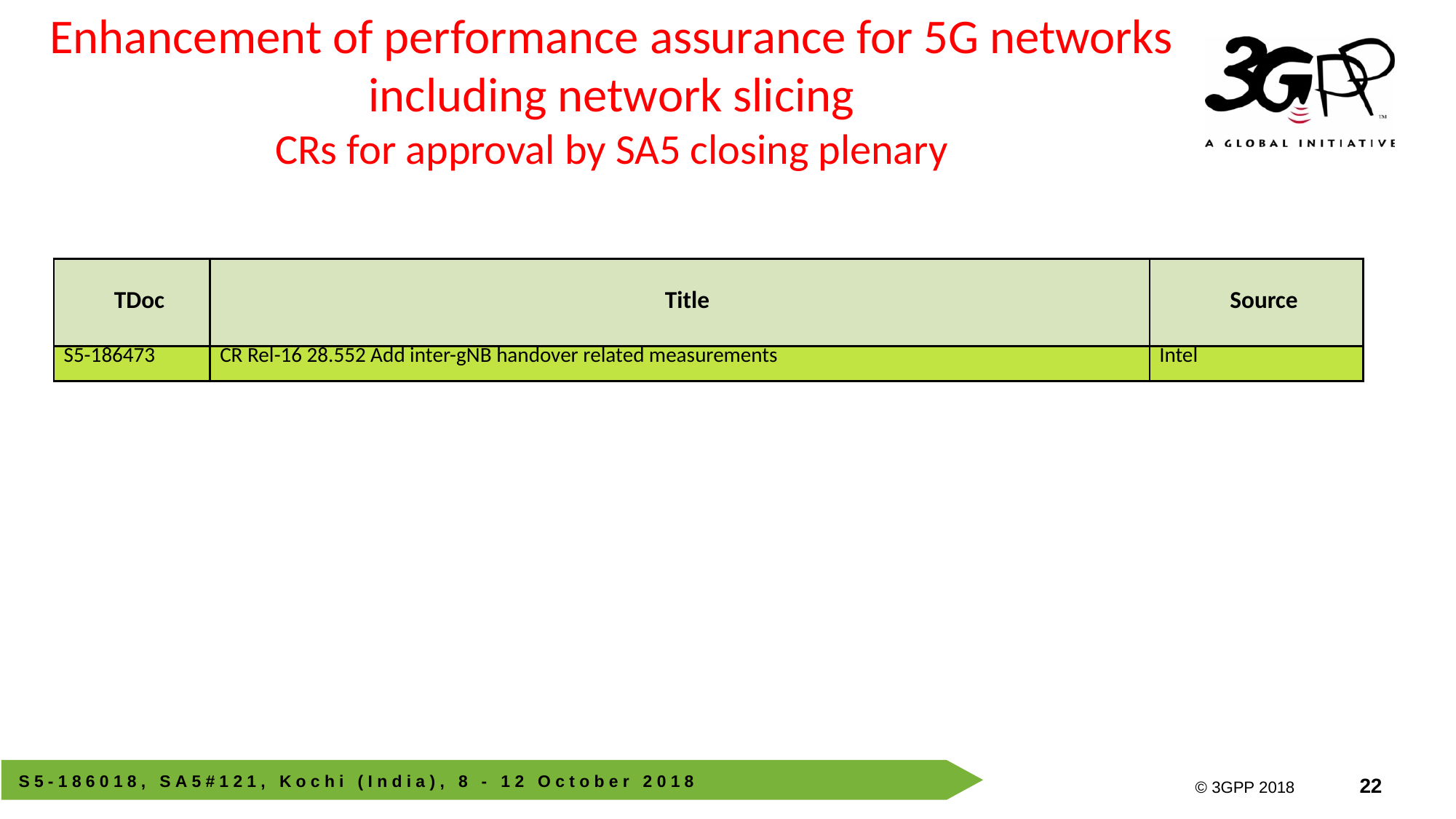

Enhancement of performance assurance for 5G networks including network slicing
CRs for approval by SA5 closing plenary
| TDoc | Title | Source |
| --- | --- | --- |
| S5-186473 | CR Rel-16 28.552 Add inter-gNB handover related measurements | Intel |